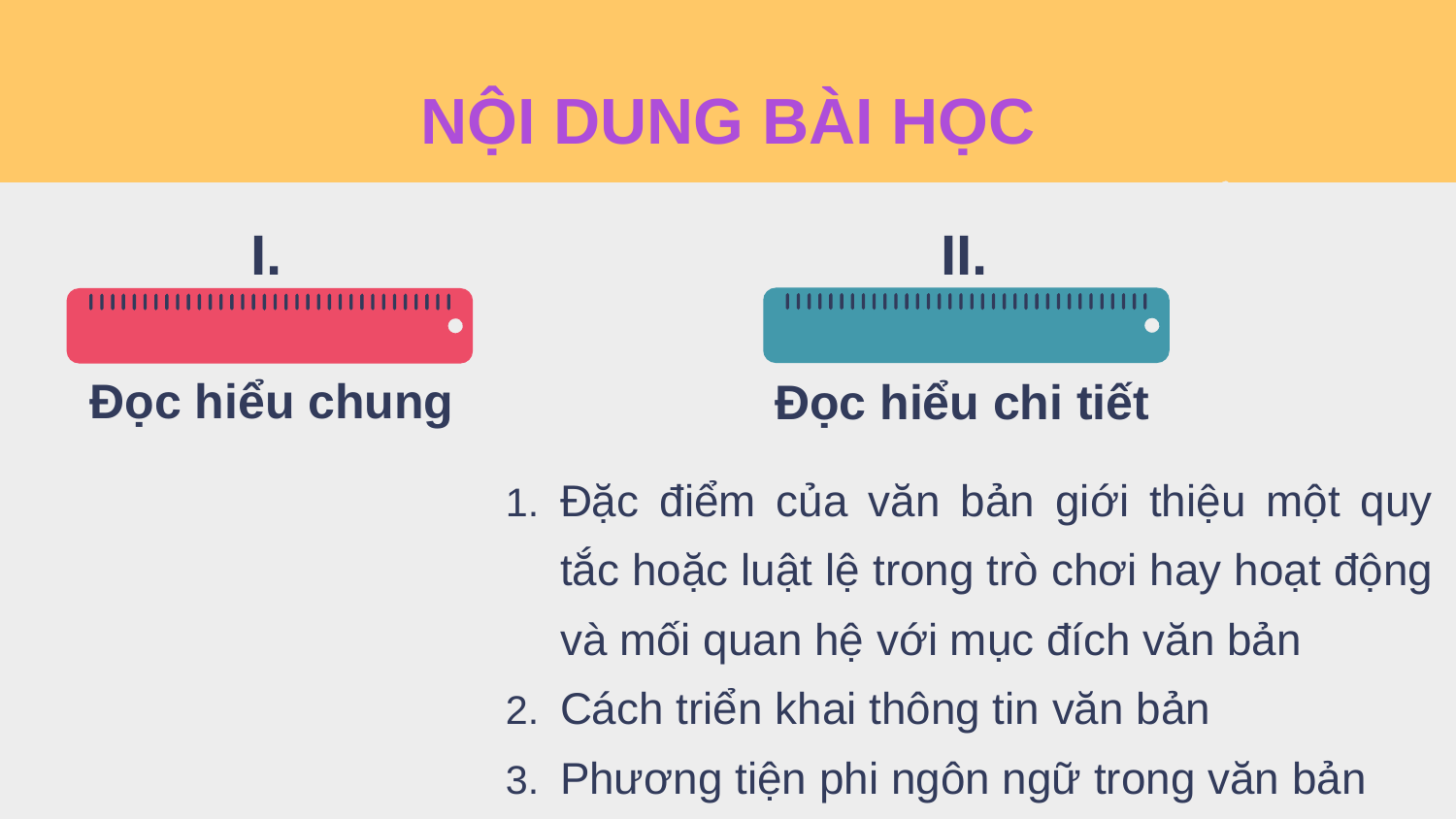

NỘI DUNG BÀI HỌC
II.

Đọc hiểu chi tiết
Đặc điểm của văn bản giới thiệu một quy tắc hoặc luật lệ trong trò chơi hay hoạt động và mối quan hệ với mục đích văn bản
Cách triển khai thông tin văn bản
Phương tiện phi ngôn ngữ trong văn bản
I.

Đọc hiểu chung